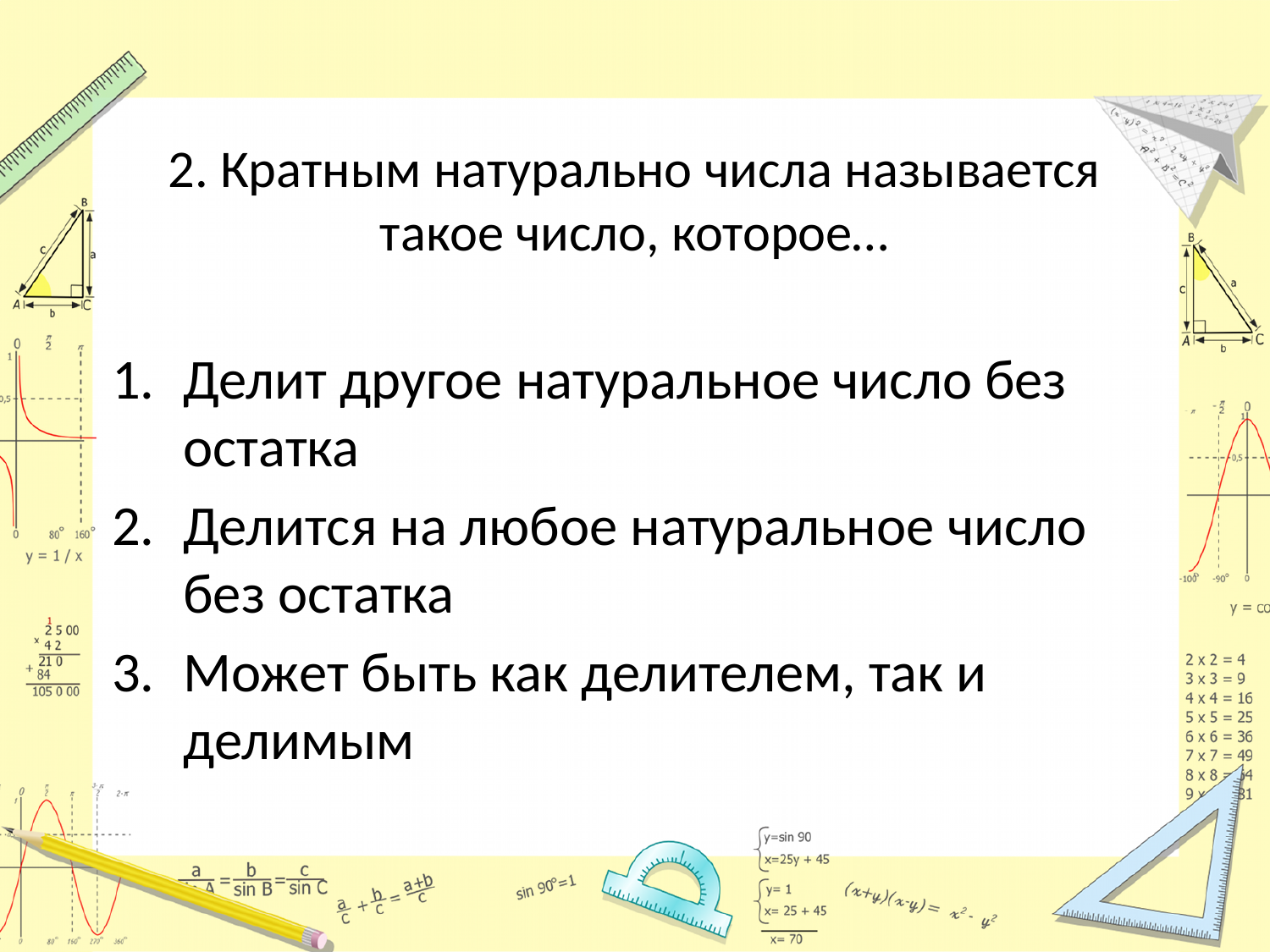

# 2. Кратным натурально числа называется такое число, которое…
Делит другое натуральное число без остатка
Делится на любое натуральное число без остатка
Может быть как делителем, так и делимым